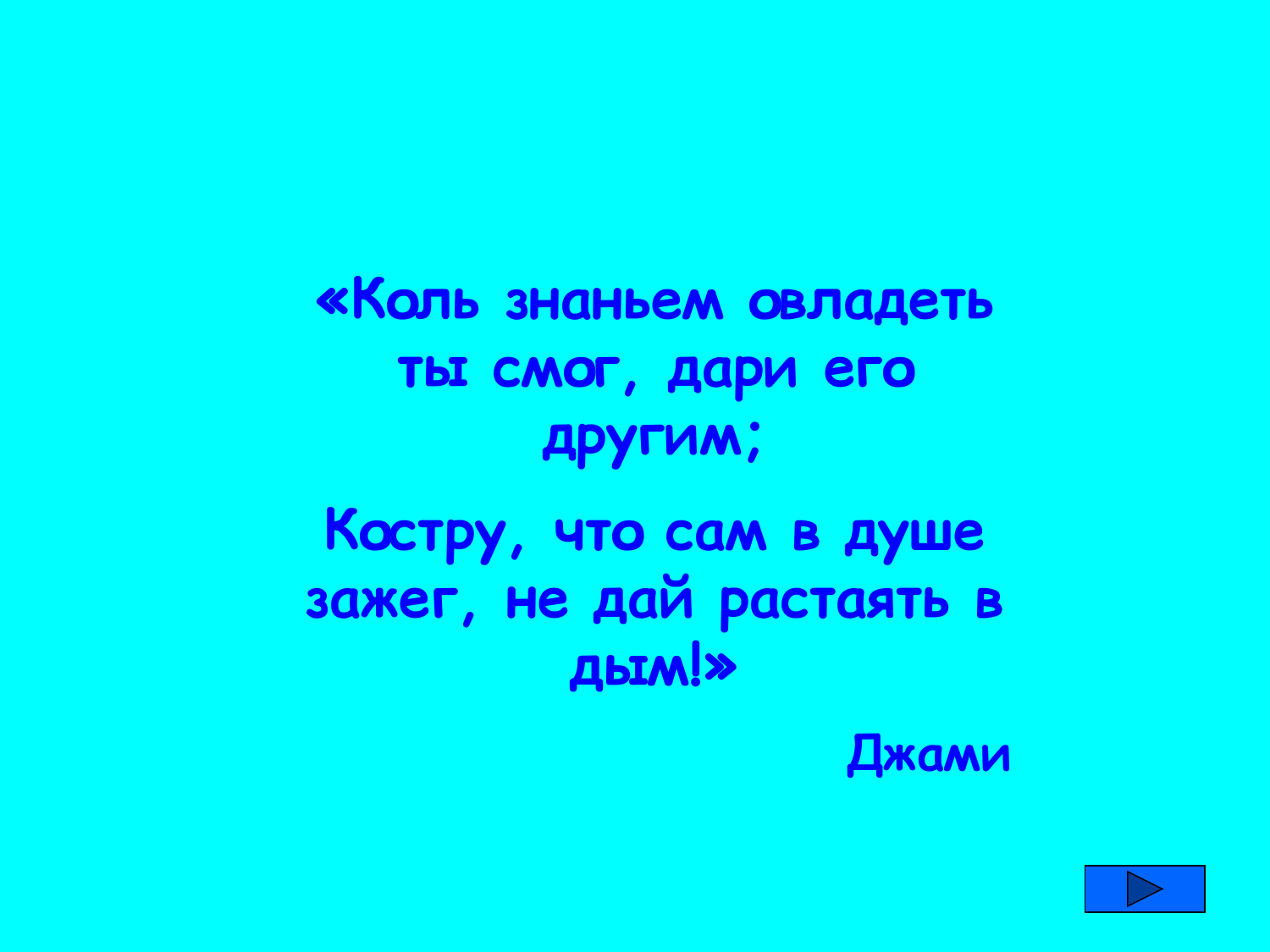

«Коль знаньем овладеть ты смог, дари его другим;
Костру, что сам в душе зажег, не дай растаять в дым!»
Джами